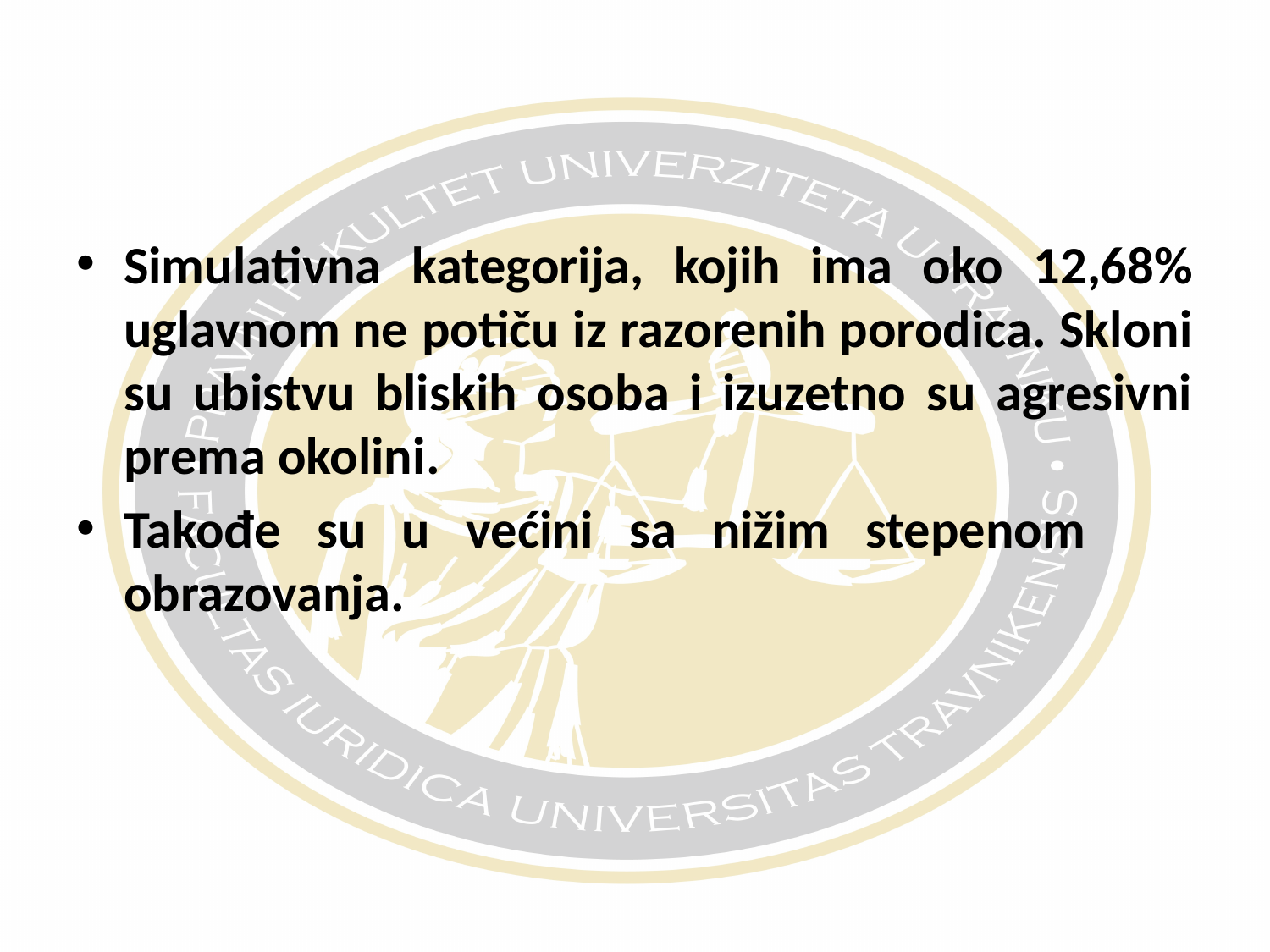

#

Simulativna kategorija, kojih ima oko 12,68% uglavnom ne potiču iz razorenih porodica. Skloni su ubistvu bliskih osoba i izuzetno su agresivni prema okolini.
Takođe su u većini sa nižim stepenom    obrazovanja.